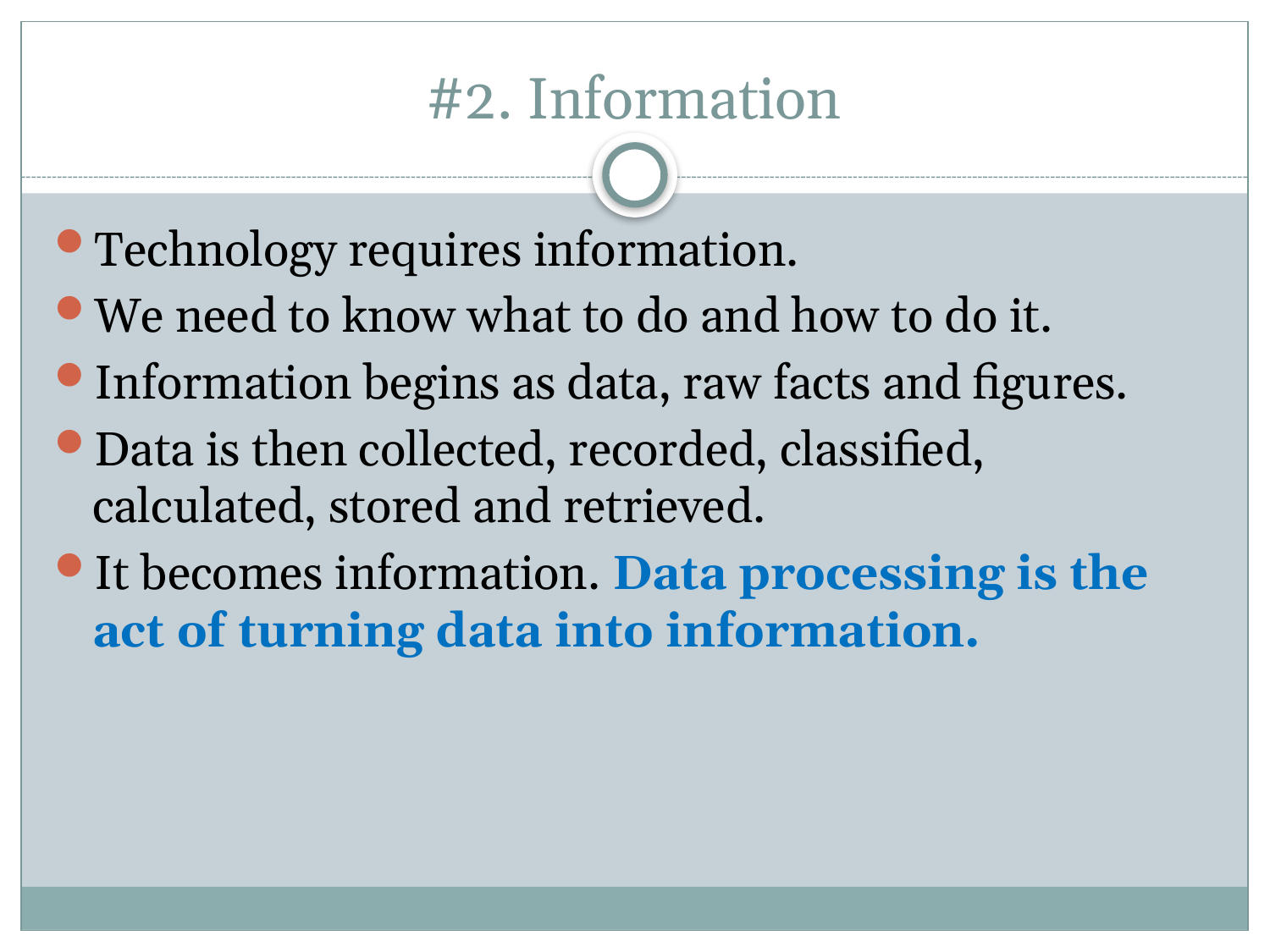

# #2. Information
Technology requires information.
We need to know what to do and how to do it.
Information begins as data, raw facts and figures.
Data is then collected, recorded, classified, calculated, stored and retrieved.
It becomes information. Data processing is the act of turning data into information.